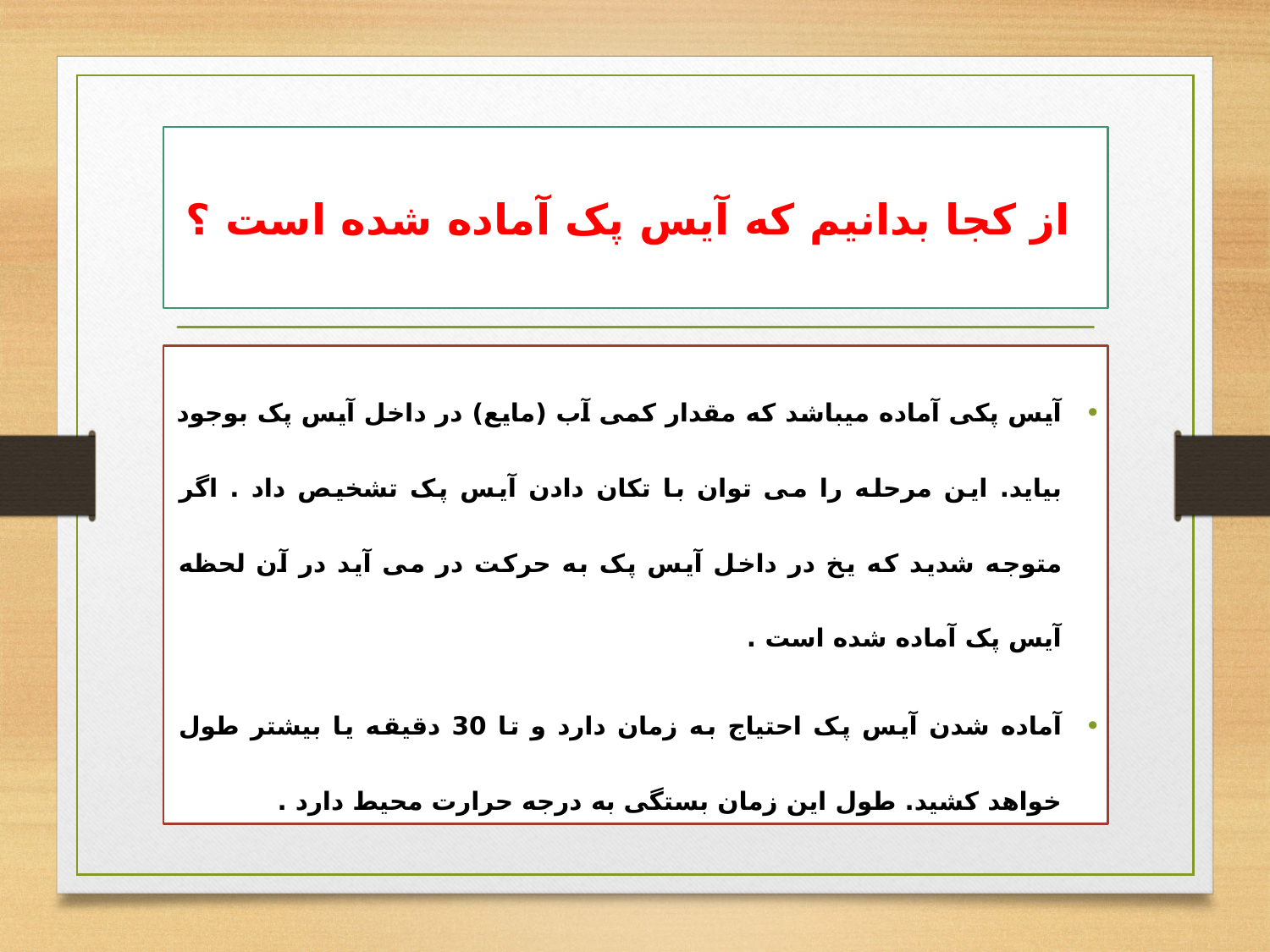

# از کجا بدانیم که آیس پک آماده شده است ؟
آیس پکی آماده می­باشد که مقدار کمی آب (مایع) در داخل آیس پک بوجود بیاید. این مرحله را می توان با تکان دادن آیس پک تشخیص داد . اگر متوجه شدید که یخ در داخل آیس پک به حرکت در می آید در آن لحظه آیس پک آماده شده است .
آماده شدن آیس پک احتیاج به زمان دارد و تا 30 دقیقه یا بیشتر طول خواهد کشید. طول این زمان بستگی به درجه حرارت محیط دارد .